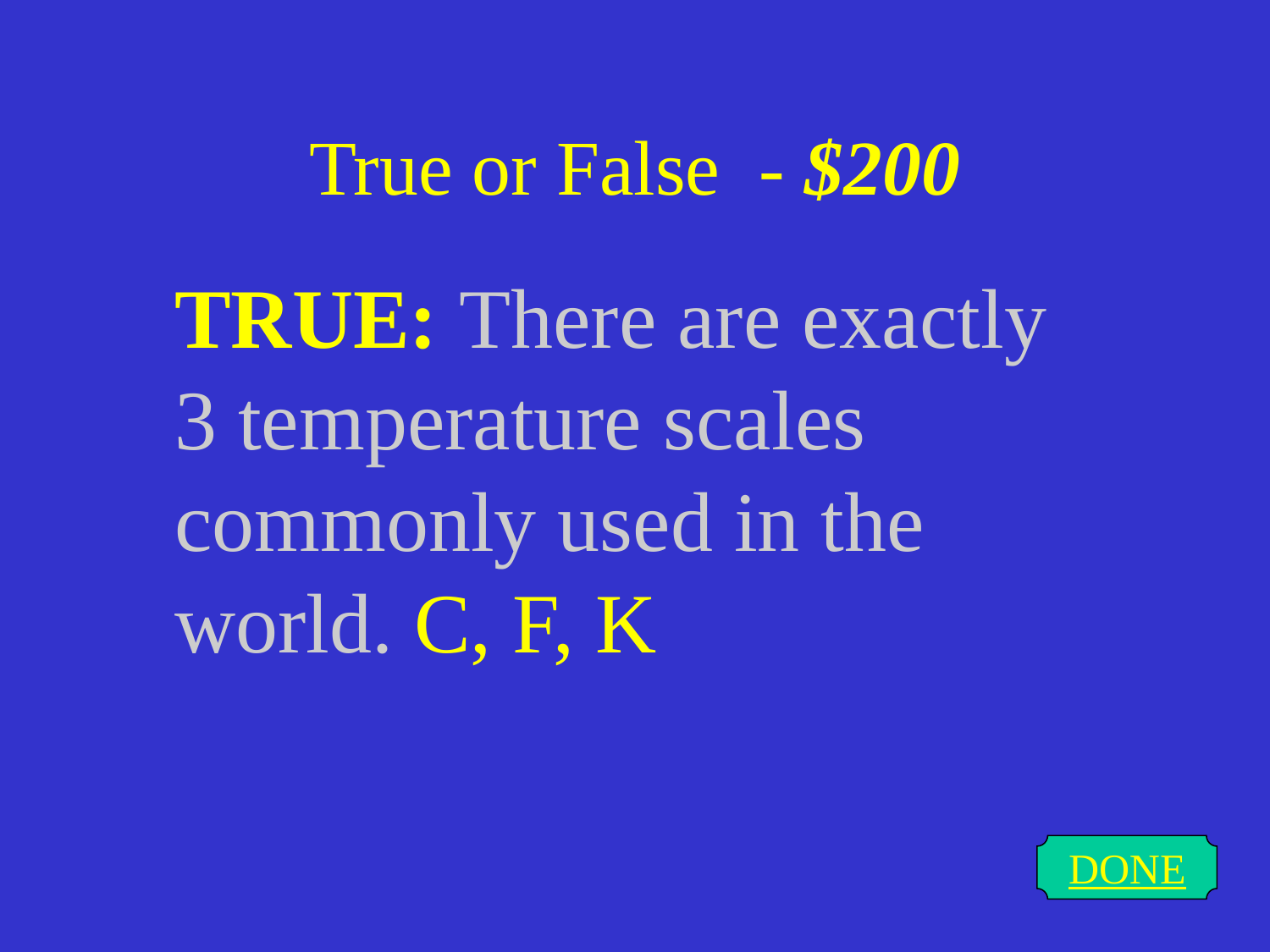

# True or False  - $200
TRUE: There are exactly 3 temperature scales commonly used in the world. C, F, K

DONE